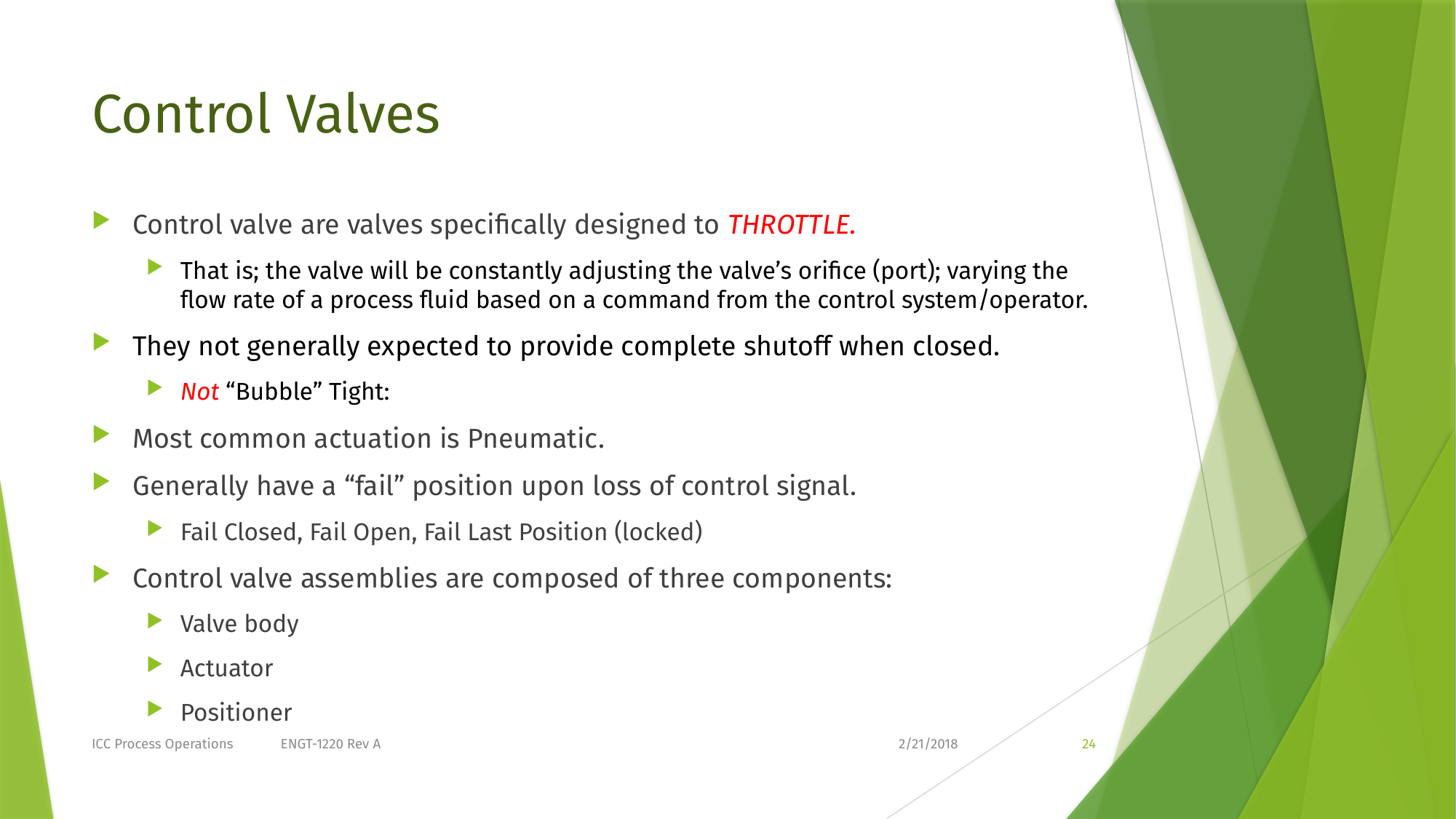

# Control Valves
Control valve are valves specifically designed to THROTTLE.
That is; the valve will be constantly adjusting the valve’s orifice (port); varying the flow rate of a process fluid based on a command from the control system/operator.
They not generally expected to provide complete shutoff when closed.
Not “Bubble” Tight:
Most common actuation is Pneumatic.
Generally have a “fail” position upon loss of control signal.
Fail Closed, Fail Open, Fail Last Position (locked)
Control valve assemblies are composed of three components:
Valve body
Actuator
Positioner

ICC Process Operations             ENGT-1220 Rev A
2/21/2018
24